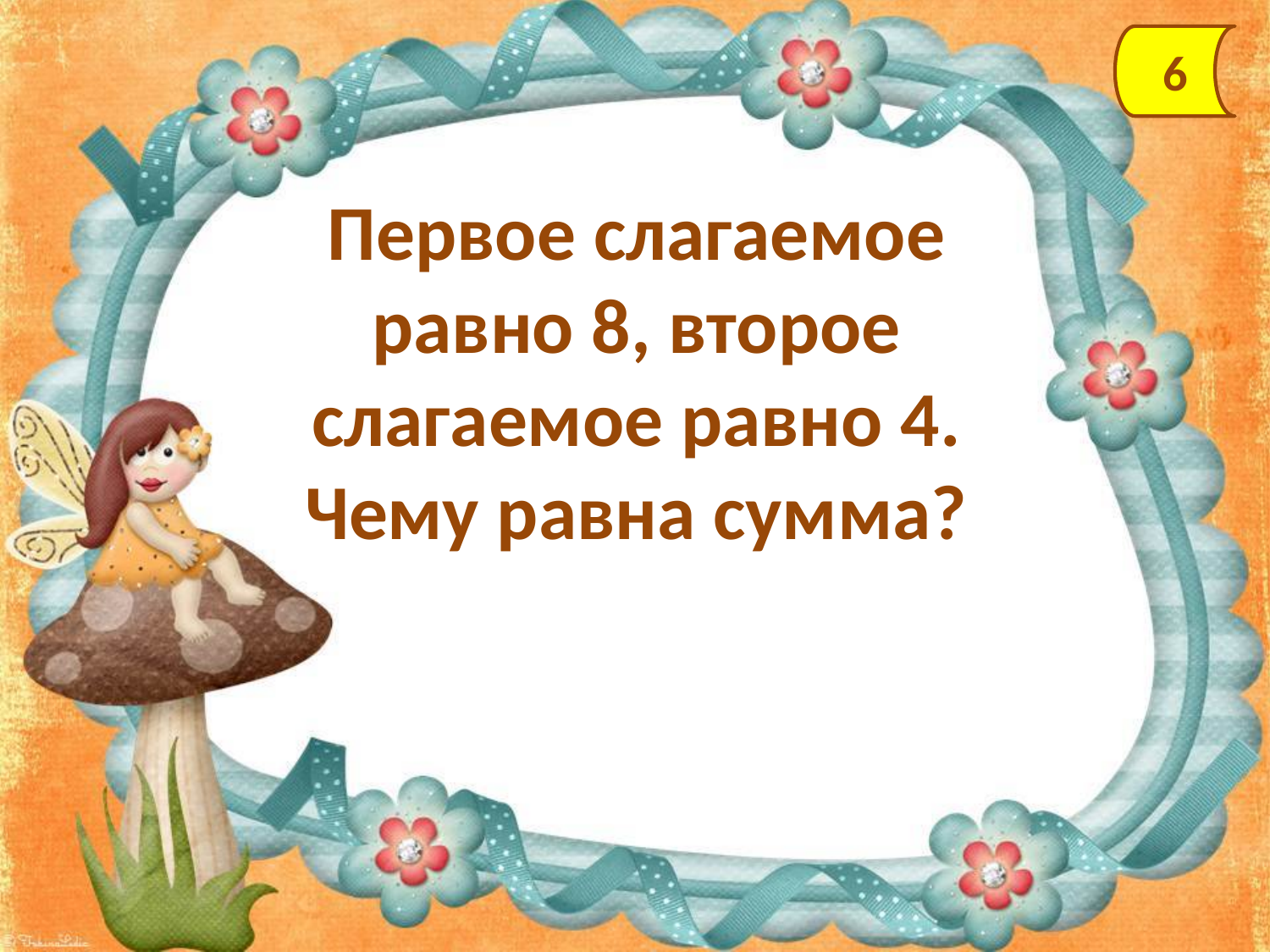

6
Первое слагаемое равно 8, второе слагаемое равно 4. Чему равна сумма?